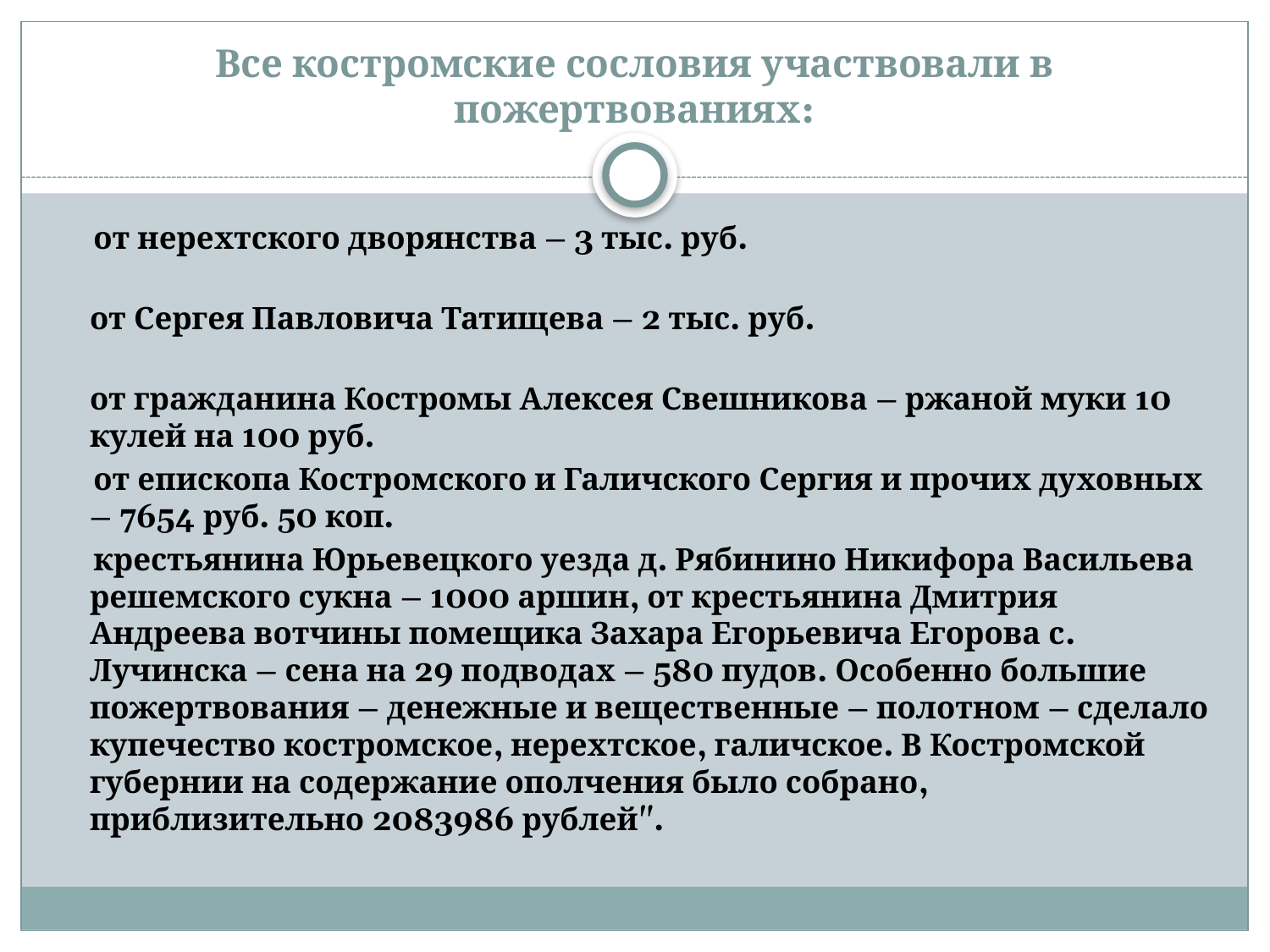

# Все костромские сословия участвовали в пожертвованиях:
     от нерехтского дворянства – 3 тыс. руб.
от Сергея Павловича Татищева – 2 тыс. руб.
от гражданина Костромы Алексея Свешникова – ржаной муки 10 кулей на 100 руб.
     от епископа Костромского и Галичского Сергия и прочих духовных – 7654 руб. 50 коп.
     крестьянина Юрьевецкого уезда д. Рябинино Никифора Васильева решемского сукна – 1000 аршин, от крестьянина Дмитрия Андреева вотчины помещика Захара Егорьевича Егорова с. Лучинска – сена на 29 подводах – 580 пудов. Особенно большие пожертвования – денежные и вещественные – полотном – сделало купечество костромское, нерехтское, галичское. В Костромской губернии на содержание ополчения было собрано, приблизительно 2083986 рублей".